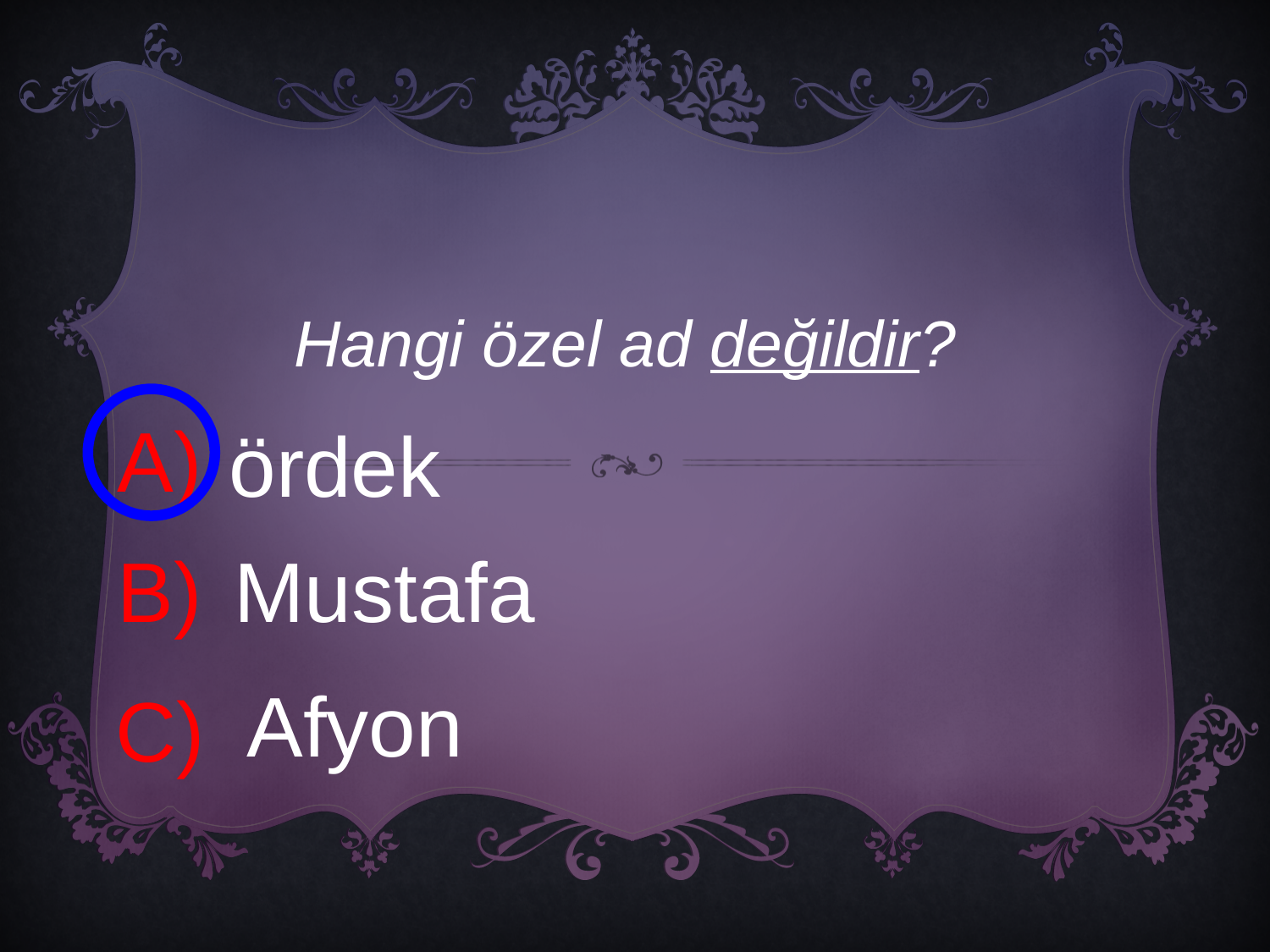

Hangi özel ad değildir?

A)
ördek
B)
Mustafa
Afyon
C)